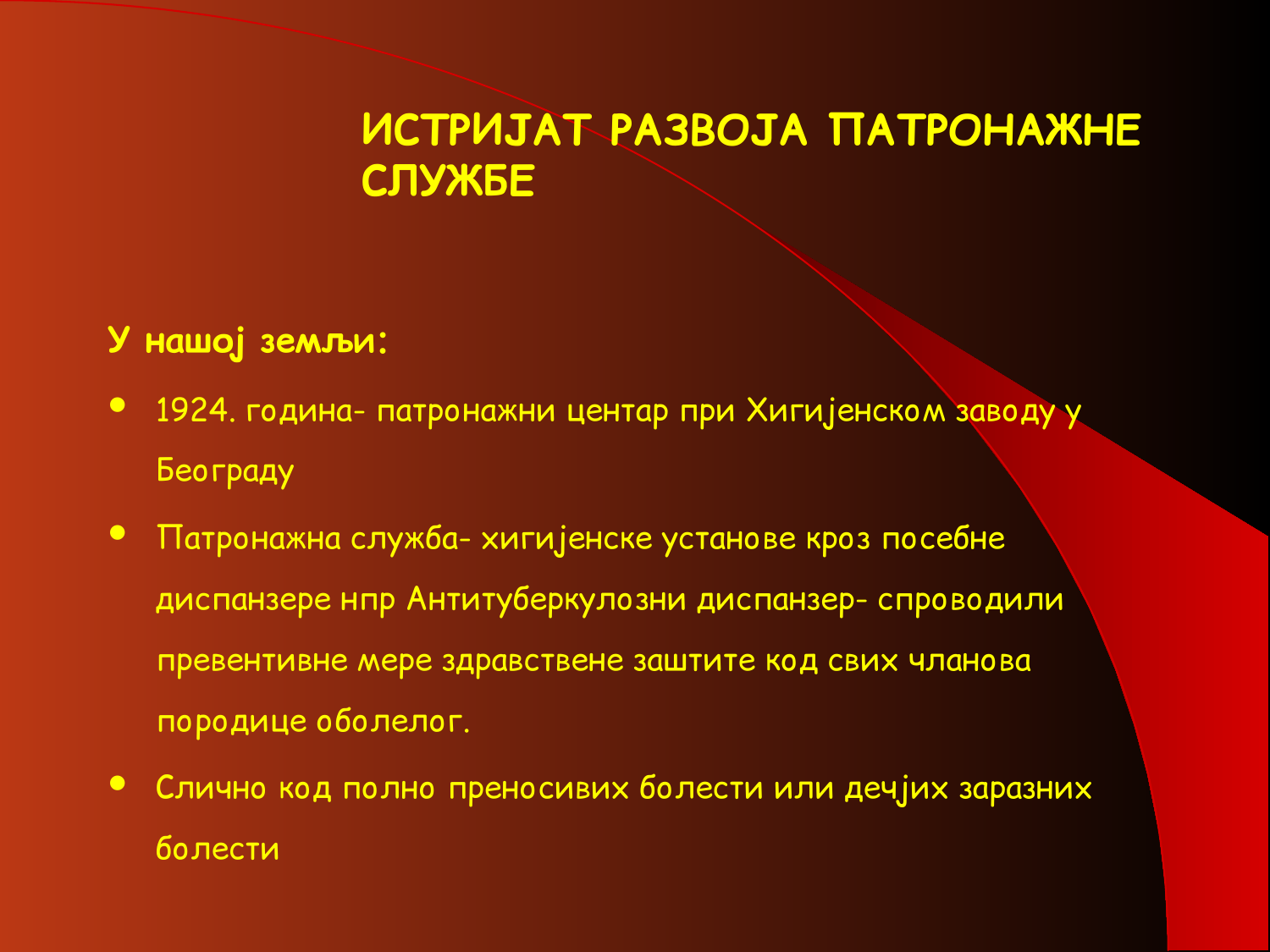

# ИСТРИЈАТ РАЗВОЈА ПАТРОНАЖНЕ СЛУЖБЕ
У нашој земљи:
1924. година- патронажни центар при Хигијенском заводу у Београду
Патронажна служба- хигијенске установе кроз посебне диспанзере нпр Антитуберкулозни диспанзер- спроводили превентивне мере здравствене заштите код свих чланова породице оболелог.
Слично код полно преносивих болести или дечјих заразних болести